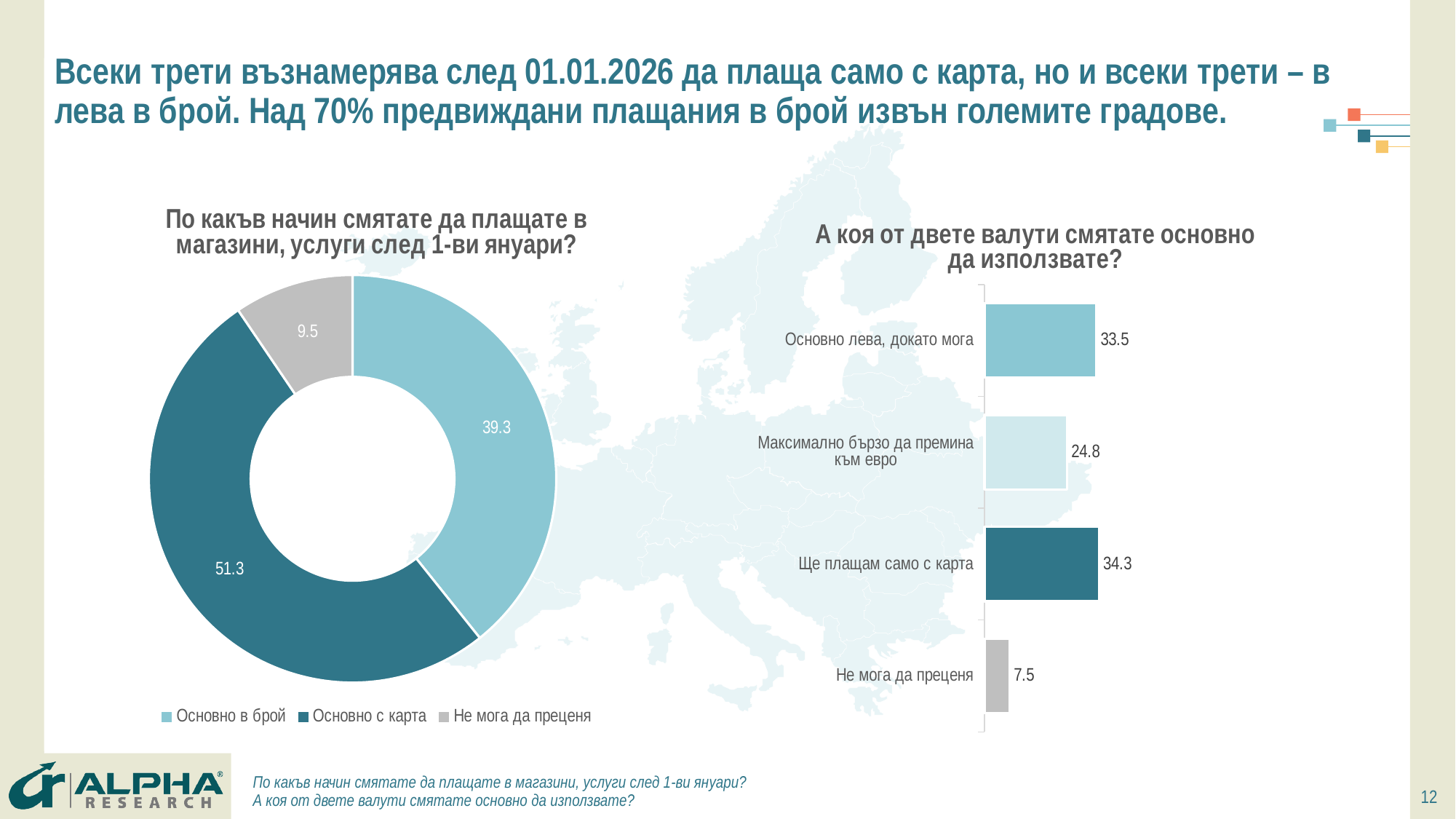

# Всеки трети възнамерява след 01.01.2026 да плаща само с карта, но и всеки трети – в лева в брой. Над 70% предвиждани плащания в брой извън големите градове.

### Chart:

| Category | По какъв начин смятате да плащате в магазини, услуги след 1-ви януари? |
|---|---|
| Основно в брой | 39.3 |
| Основно с карта | 51.3 |
| Не мога да преценя | 9.5 |

### Chart:

| Category | А коя от двете валути смятате основно да използвате? |
|---|---|
| Основно лева, докато мога | 33.5 |
| Максимално бързо да премина към евро | 24.8 |
| Ще плащам само с карта | 34.3 |
| Не мога да преценя | 7.5 |
По какъв начин смятате да плащате в магазини, услуги след 1-ви януари?
А коя от двете валути смятате основно да използвате?
12